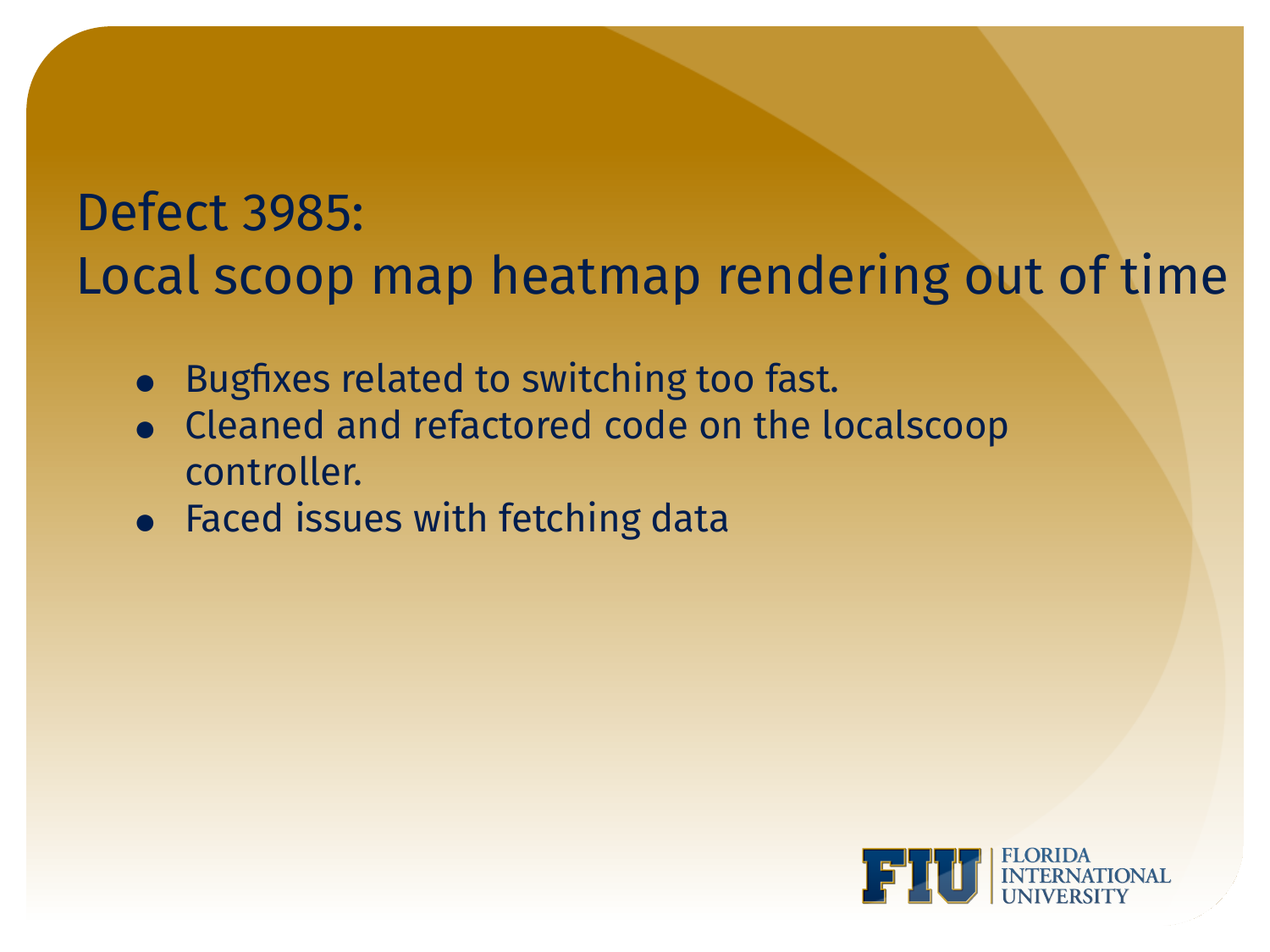

# Defect 3985:
Local scoop map heatmap rendering out of time

Bugfixes related to switching too fast.
Cleaned and refactored code on the localscoop controller.
Faced issues with fetching data